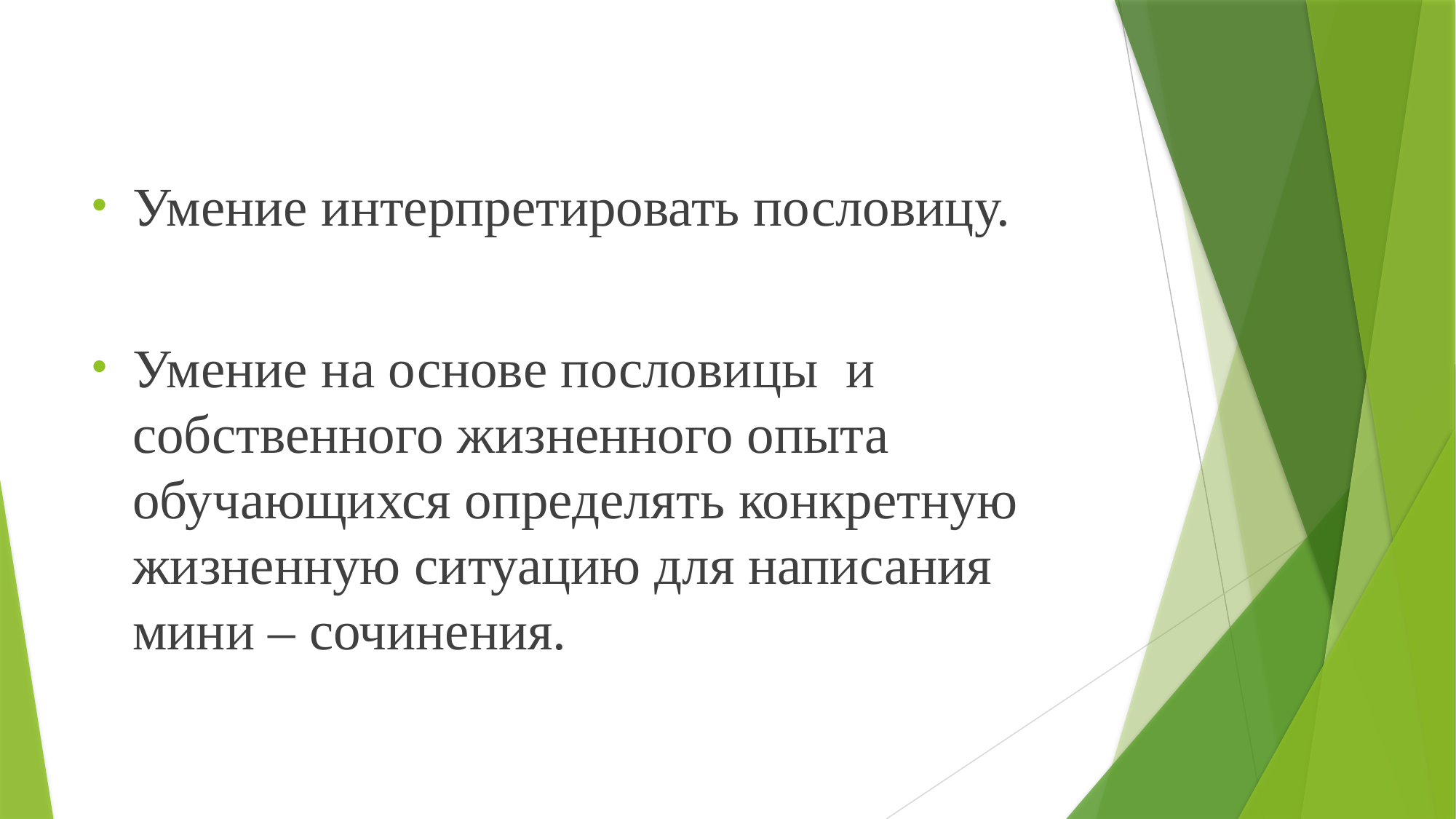

Умение интерпретировать пословицу.

Умение на основе пословицы  и собственного жизненного опыта обучающихся определять конкретную жизненную ситуацию для написания мини – сочинения.